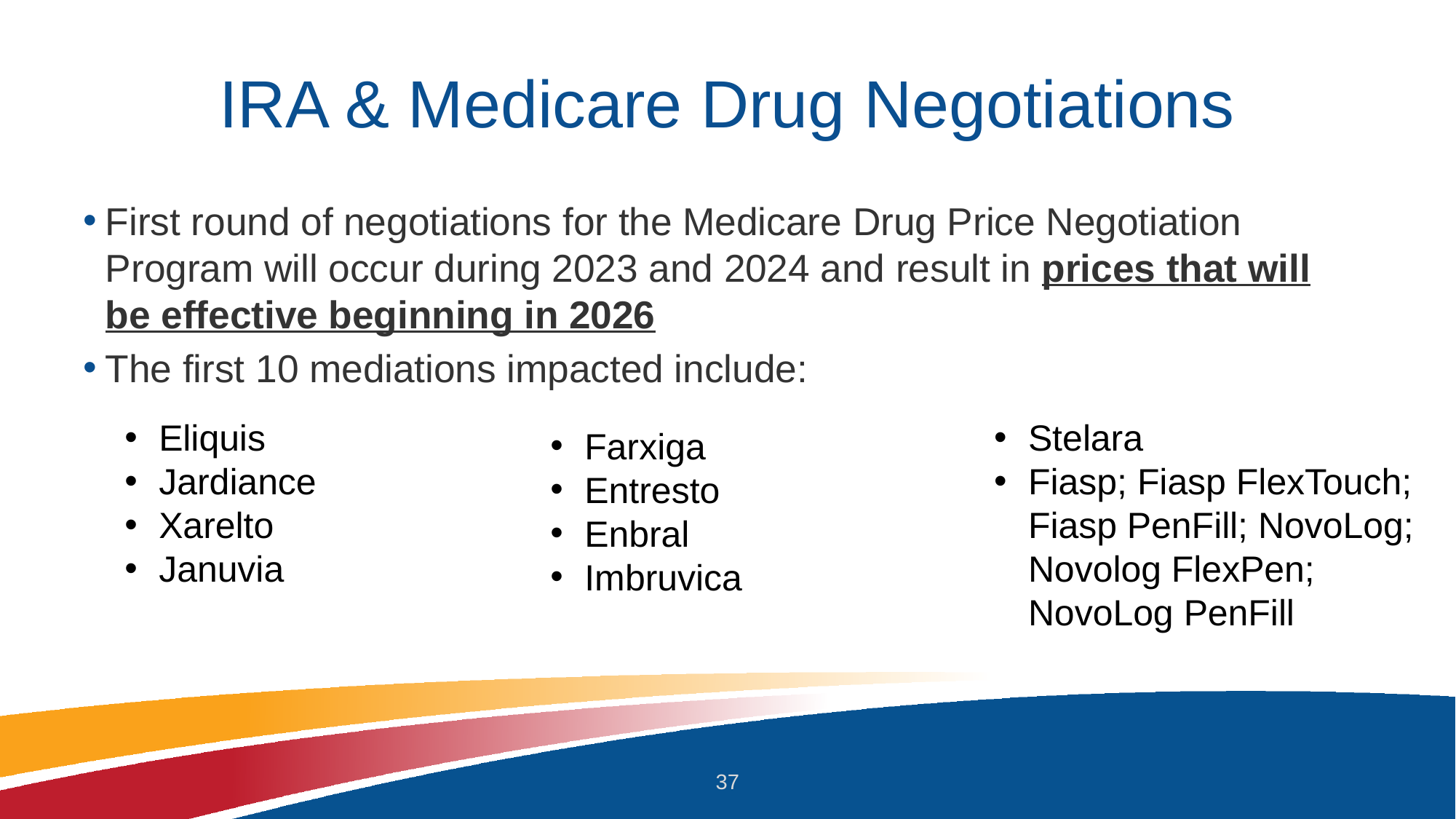

# IRA & Medicare Drug Negotiations
First round of negotiations for the Medicare Drug Price Negotiation Program will occur during 2023 and 2024 and result in prices that will be effective beginning in 2026
The first 10 mediations impacted include:

Eliquis
Jardiance
Xarelto
Januvia
Stelara
Fiasp; Fiasp FlexTouch; Fiasp PenFill; NovoLog; Novolog FlexPen; NovoLog PenFill
Farxiga
Entresto
Enbral
Imbruvica
37